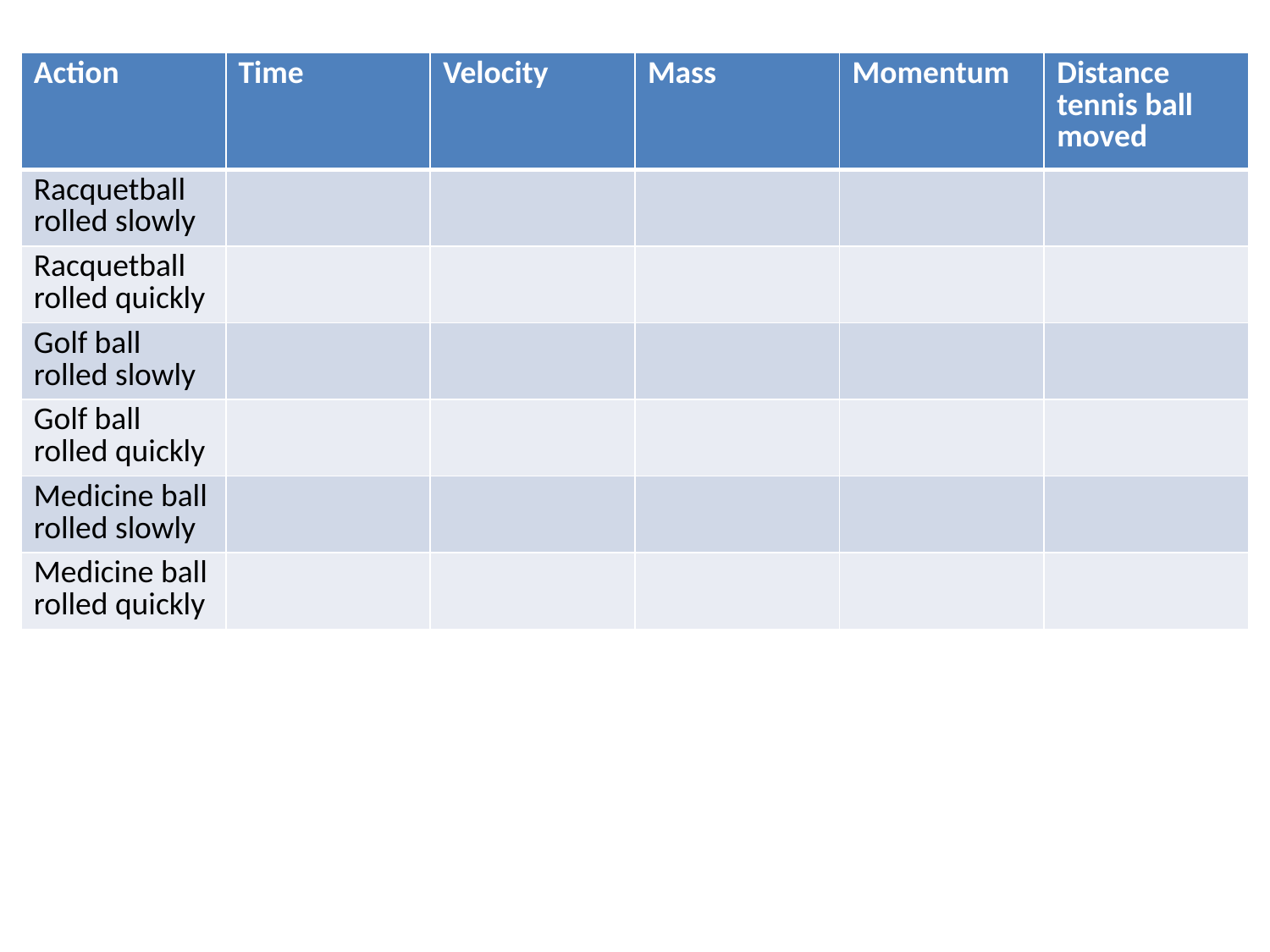

| Action | Time | Velocity | Mass | Momentum | Distance tennis ball moved |
| --- | --- | --- | --- | --- | --- |
| Racquetball rolled slowly |  |  |  |  |  |
| Racquetball rolled quickly |  |  |  |  |  |
| Golf ball rolled slowly |  |  |  |  |  |
| Golf ball rolled quickly |  |  |  |  |  |
| Medicine ball rolled slowly |  |  |  |  |  |
| Medicine ball rolled quickly |  |  |  |  |  |